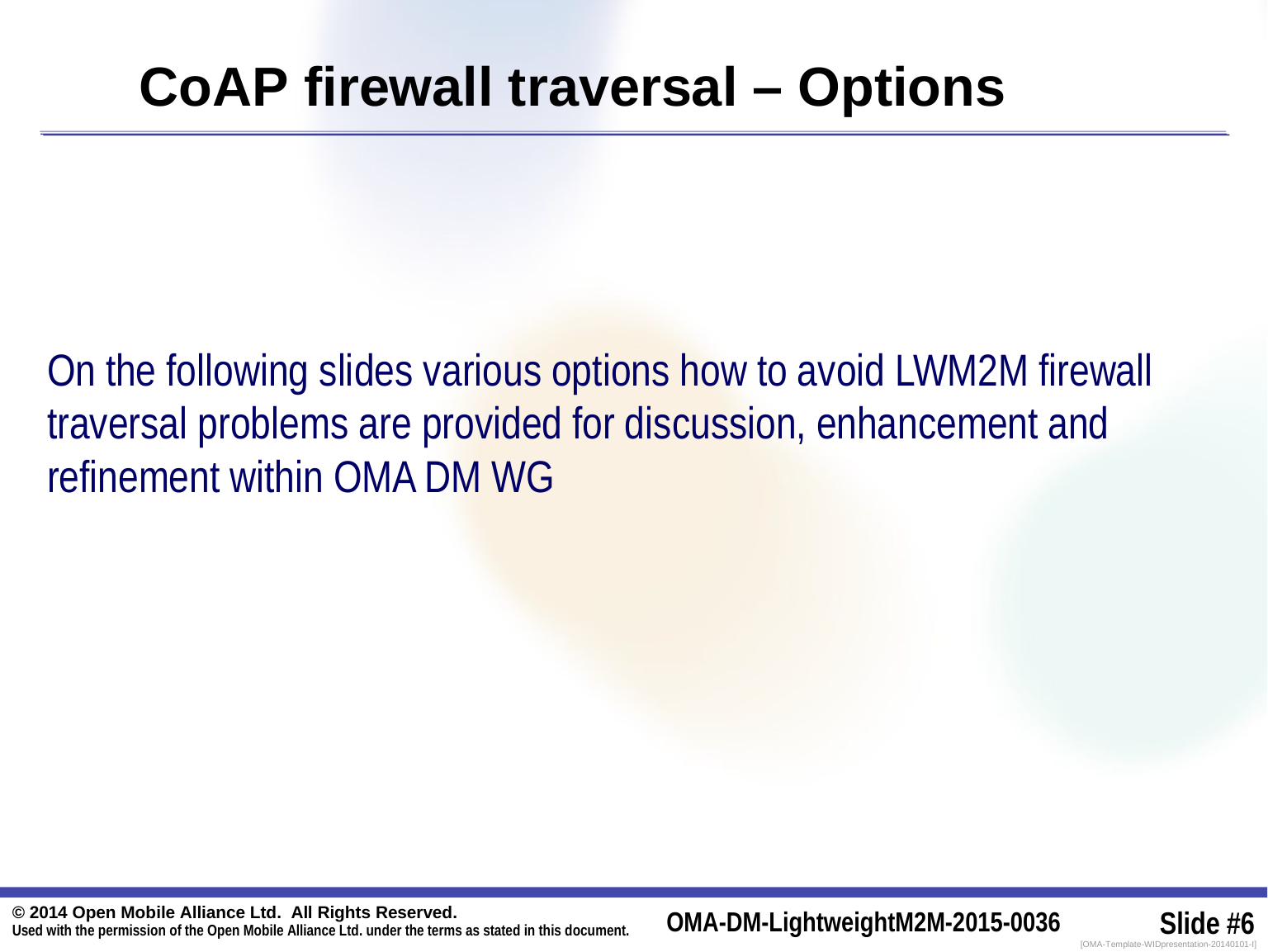

# CoAP firewall traversal – Options

On the following slides various options how to avoid LWM2M firewall traversal problems are provided for discussion, enhancement and refinement within OMA DM WG

© 2014 Open Mobile Alliance Ltd.  All Rights Reserved.
Used with the permission of the Open Mobile Alliance Ltd. under the terms as stated in this document.
OMA-DM-LightweightM2M-2015-0036
Slide #6
[OMA-Template-WIDpresentation-20140101-I]